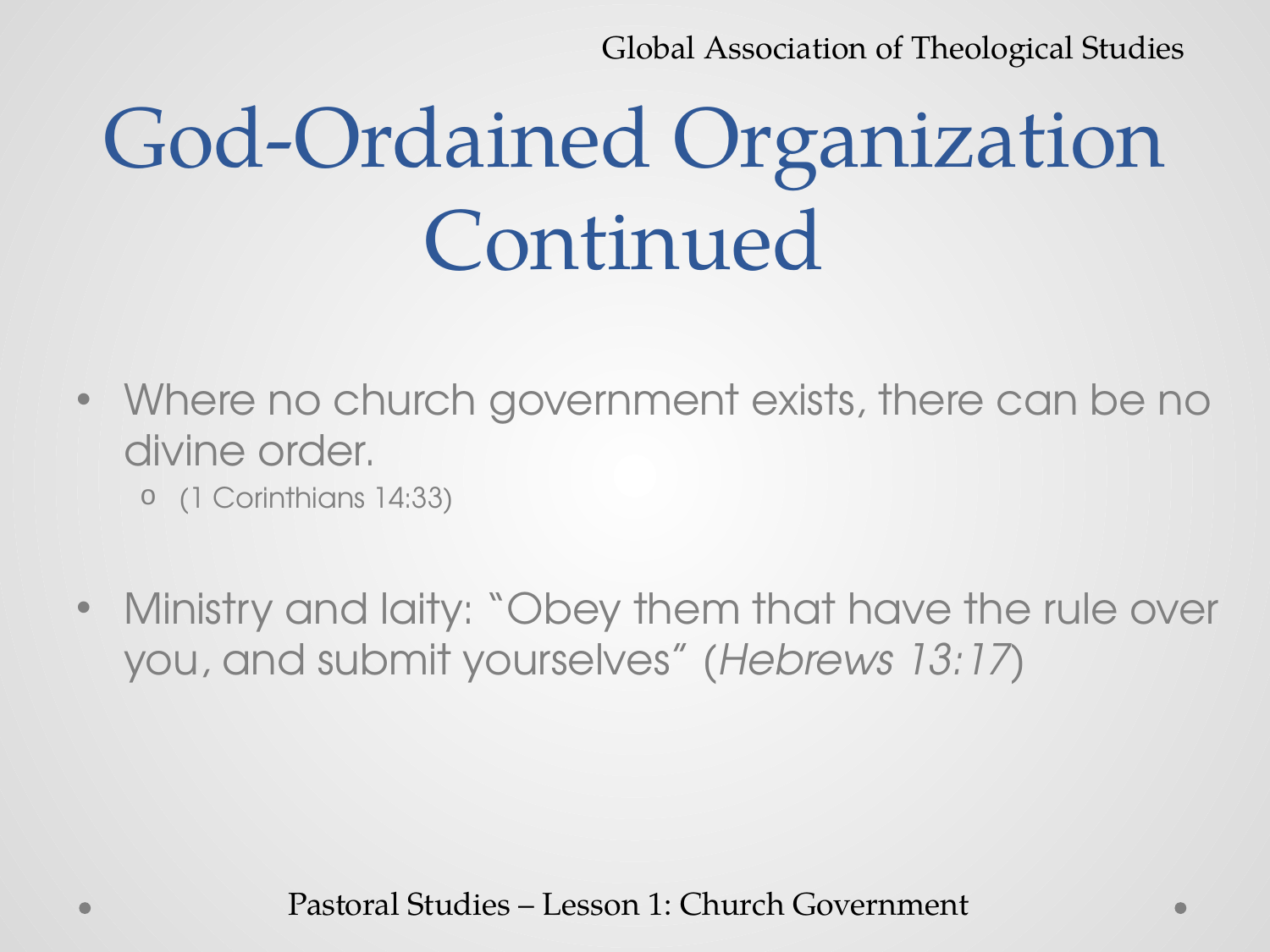

Global Association of Theological Studies
# God-Ordained Organization Continued
Where no church government exists, there can be no divine order.
(1 Corinthians 14:33)

Ministry and laity: “Obey them that have the rule over you, and submit yourselves” (Hebrews 13:17)

Pastoral Studies – Lesson 1: Church Government